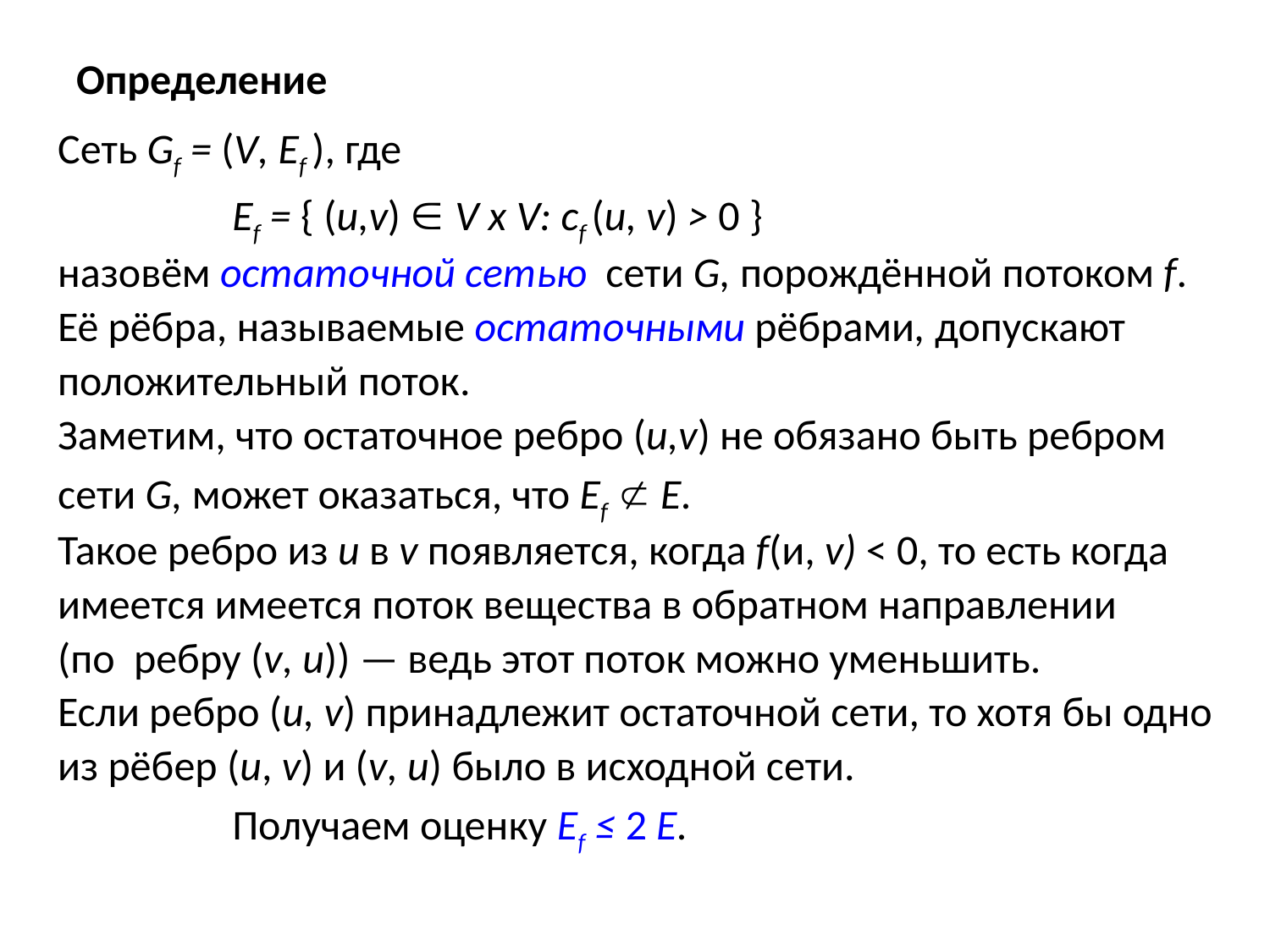

# Определение
Сеть Gf = (V, Ef ), где
		Ef = { (u,v) ∈ V x V: cf (u, v) > 0 }
назовём остаточной сетью  сети G, порождённой потоком f.
Её рёбра, называемые остаточными рёбрами, допускают
положительный поток.
Заметим, что остаточное ребро (и,v) не обязано быть ребром
сети G, может оказаться, что Ef ⊄ Е.
Такое ребро из и в v появляется, когда f(и, v) < 0, то есть когда
имеется имеется поток вещества в обратном направлении
(по  ребру (v, и)) — ведь этот поток можно уменьшить.
Если ребро (и, v) принадлежит остаточной сети, то хотя бы одно
из рёбер (и, v) и (v, и) было в исходной сети.
		Получаем оценку Ef ≤ 2 E.